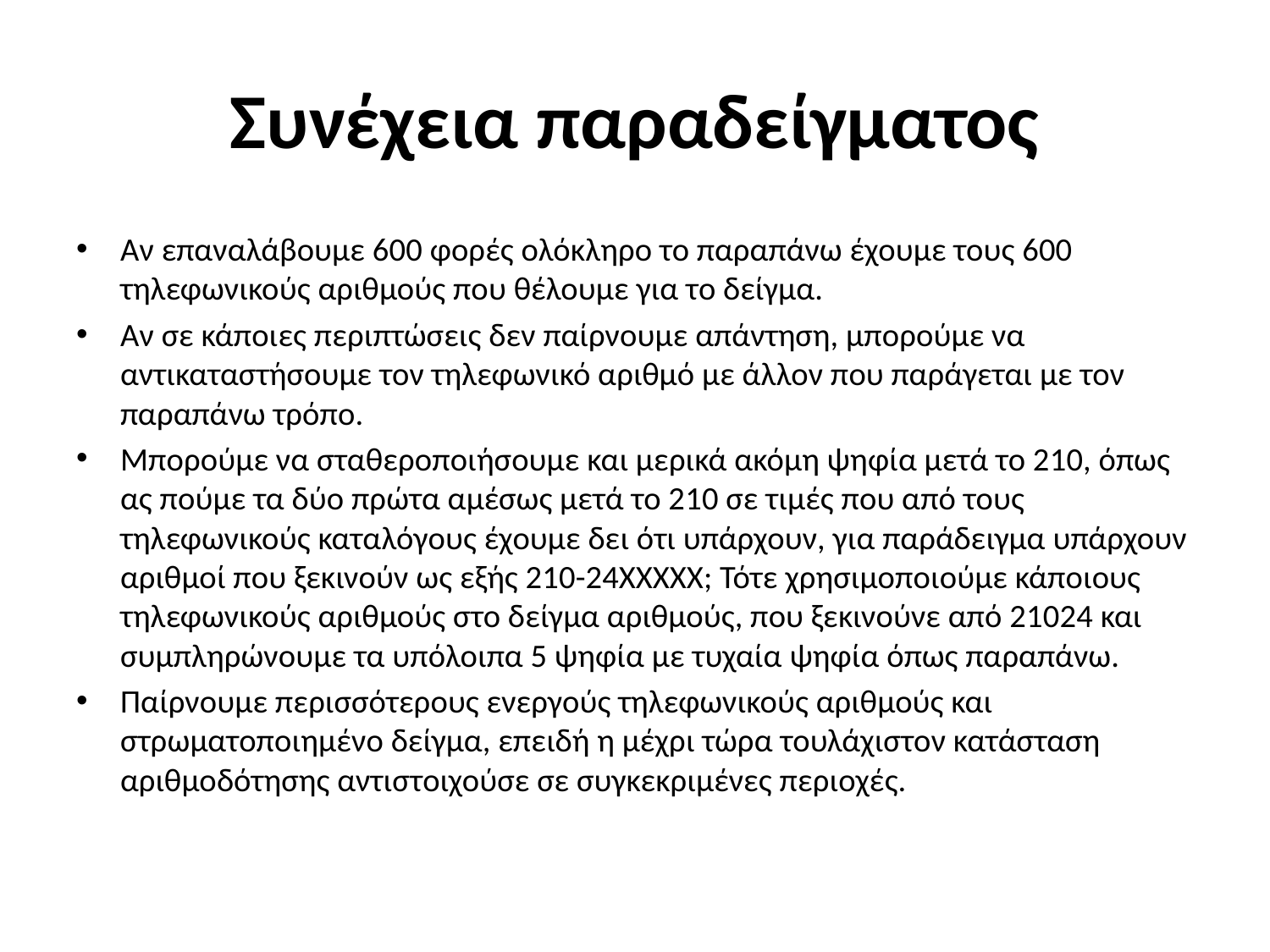

# Συνέχεια παραδείγματος
Αν επαναλάβουμε 600 φορές ολόκληρο το παραπάνω έχουμε τους 600 τηλεφωνικούς αριθμούς που θέλουμε για το δείγμα.
Αν σε κάποιες περιπτώσεις δεν παίρνουμε απάντηση, μπορούμε να αντικαταστήσουμε τον τηλεφωνικό αριθμό με άλλον που παράγεται με τον παραπάνω τρόπο.
Μπορούμε να σταθεροποιήσουμε και μερικά ακόμη ψηφία μετά το 210, όπως ας πούμε τα δύο πρώτα αμέσως μετά το 210 σε τιμές που από τους τηλεφωνικούς καταλόγους έχουμε δει ότι υπάρχουν, για παράδειγμα υπάρχουν αριθμοί που ξεκινούν ως εξής 210-24ΧΧΧΧΧ; Τότε χρησιμοποιούμε κάποιους τηλεφωνικούς αριθμούς στο δείγμα αριθμούς, που ξεκινούνε από 21024 και συμπληρώνουμε τα υπόλοιπα 5 ψηφία με τυχαία ψηφία όπως παραπάνω.
Παίρνουμε περισσότερους ενεργούς τηλεφωνικούς αριθμούς και στρωματοποιημένο δείγμα, επειδή η μέχρι τώρα τουλάχιστον κατάσταση αριθμοδότησης αντιστοιχούσε σε συγκεκριμένες περιοχές.